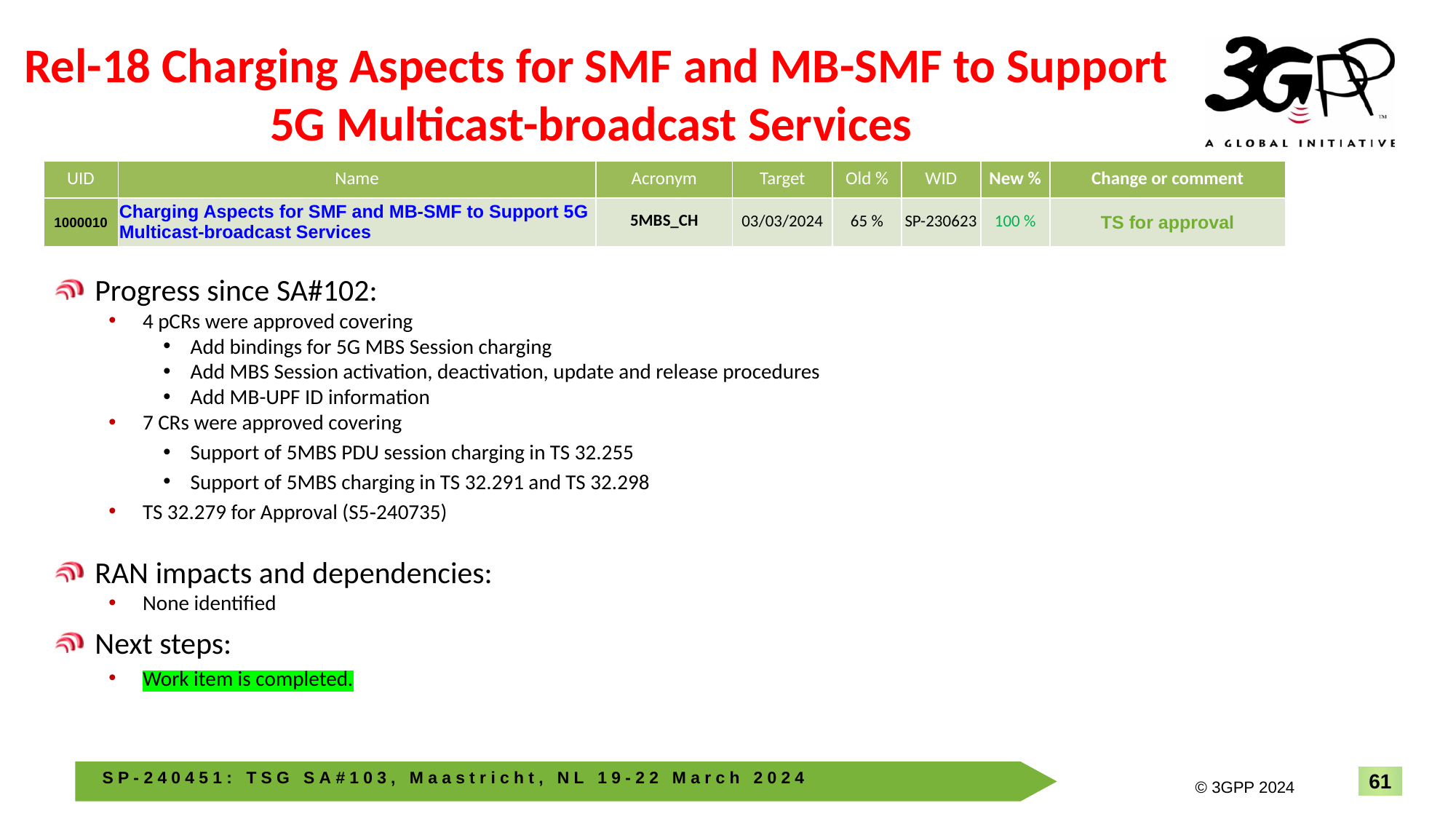

# Rel-18 Charging Aspects for SMF and MB-SMF to Support 5G Multicast-broadcast Services
| UID | Name | Acronym | Target | Old % | WID | New % | Change or comment |
| --- | --- | --- | --- | --- | --- | --- | --- |
| 1000010 | Charging Aspects for SMF and MB-SMF to Support 5G Multicast-broadcast Services | 5MBS\_CH | 03/03/2024 | 65 % | SP-230623 | 100 % | TS for approval |
Progress since SA#102:
4 pCRs were approved covering
Add bindings for 5G MBS Session charging
Add MBS Session activation, deactivation, update and release procedures
Add MB-UPF ID information
7 CRs were approved covering
Support of 5MBS PDU session charging in TS 32.255
Support of 5MBS charging in TS 32.291 and TS 32.298
TS 32.279 for Approval (S5‑240735)

RAN impacts and dependencies:
None identified
Next steps:
Work item is completed.